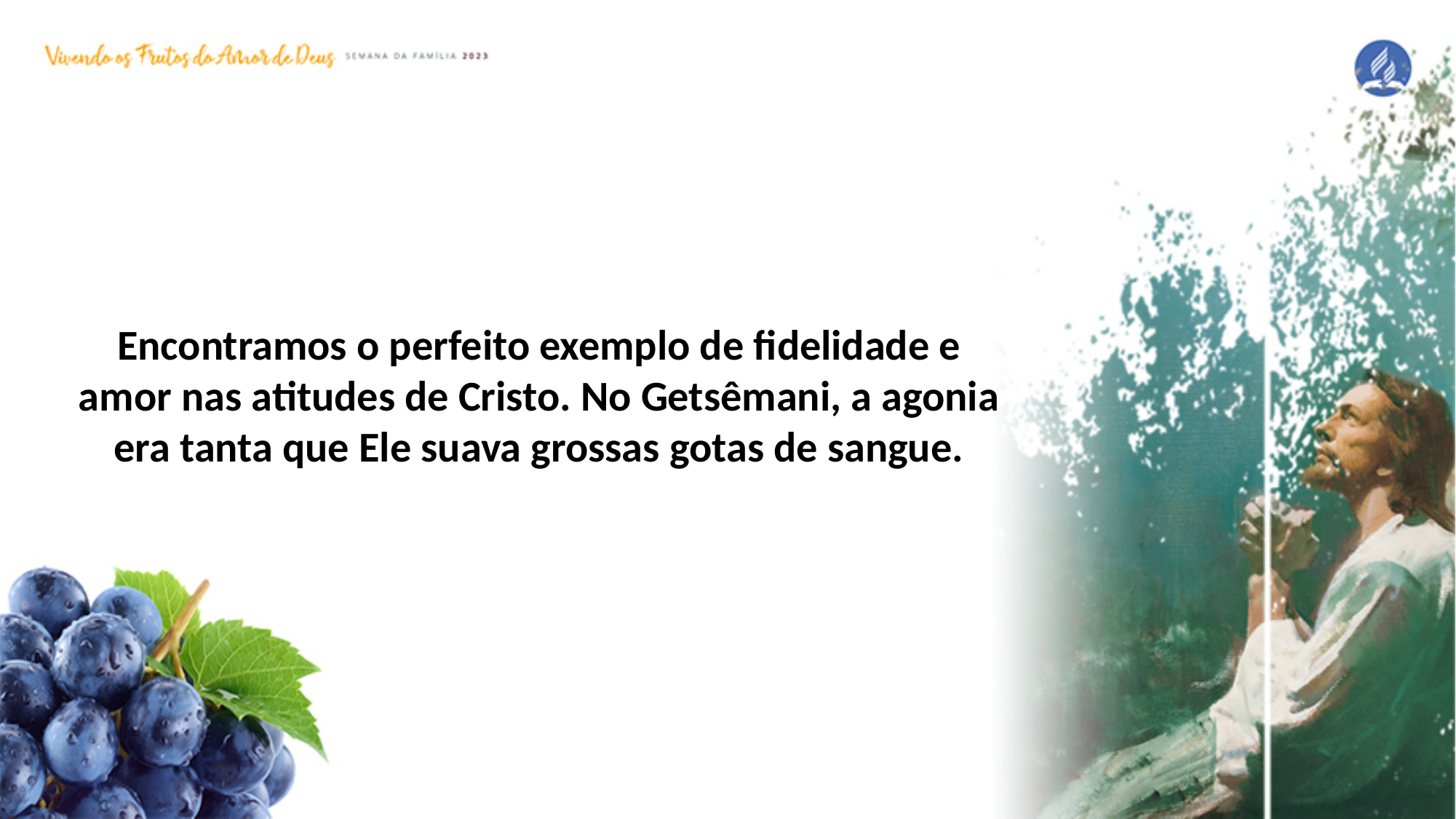

Encontramos o perfeito exemplo de fidelidade e amor nas atitudes de Cristo. No Getsêmani, a agonia era tanta que Ele suava grossas gotas de sangue.